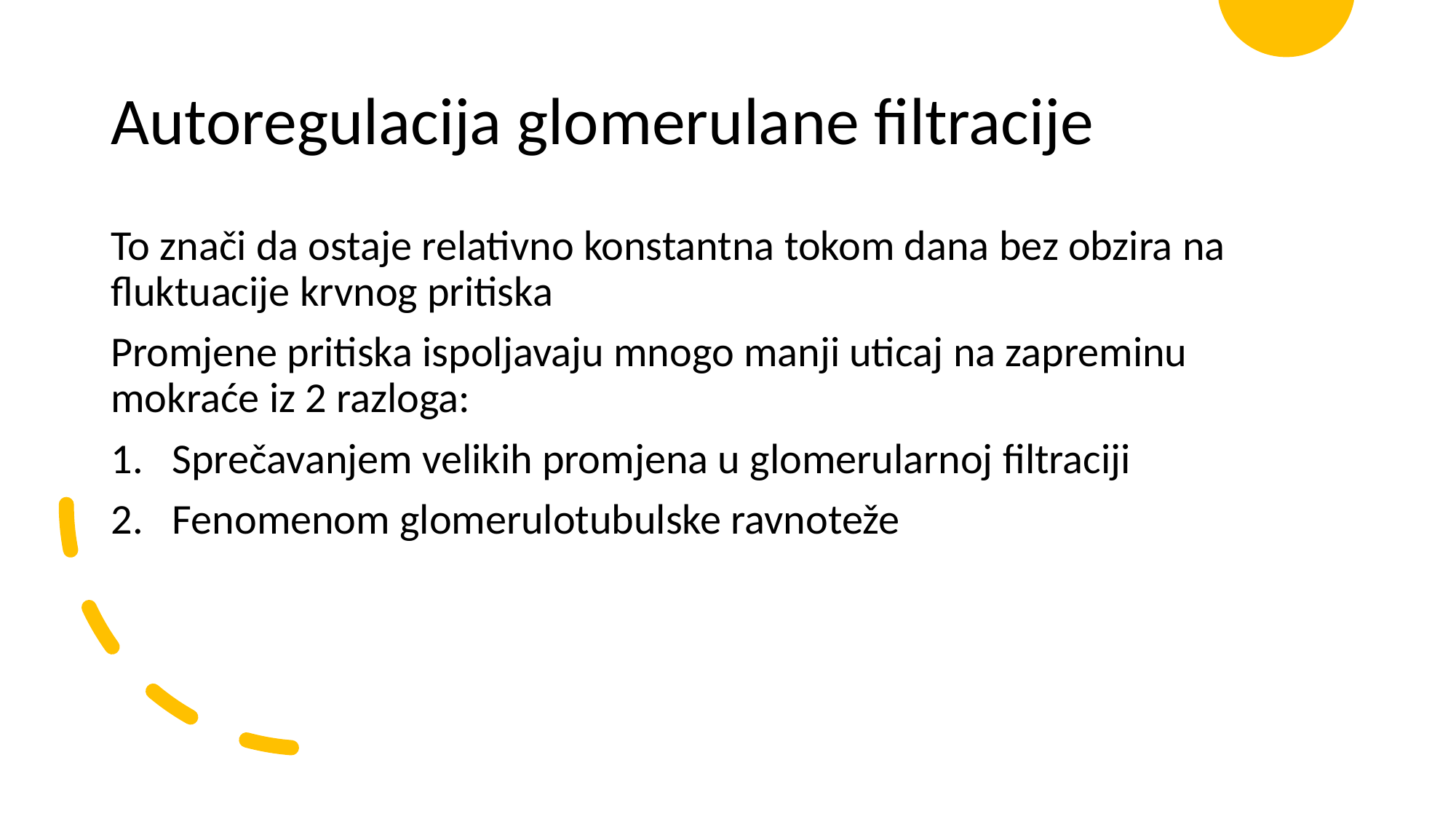

# Autoregulacija glomerulane filtracije
To znači da ostaje relativno konstantna tokom dana bez obzira na fluktuacije krvnog pritiska
Promjene pritiska ispoljavaju mnogo manji uticaj na zapreminu mokraće iz 2 razloga:
Sprečavanjem velikih promjena u glomerularnoj filtraciji
Fenomenom glomerulotubulske ravnoteže